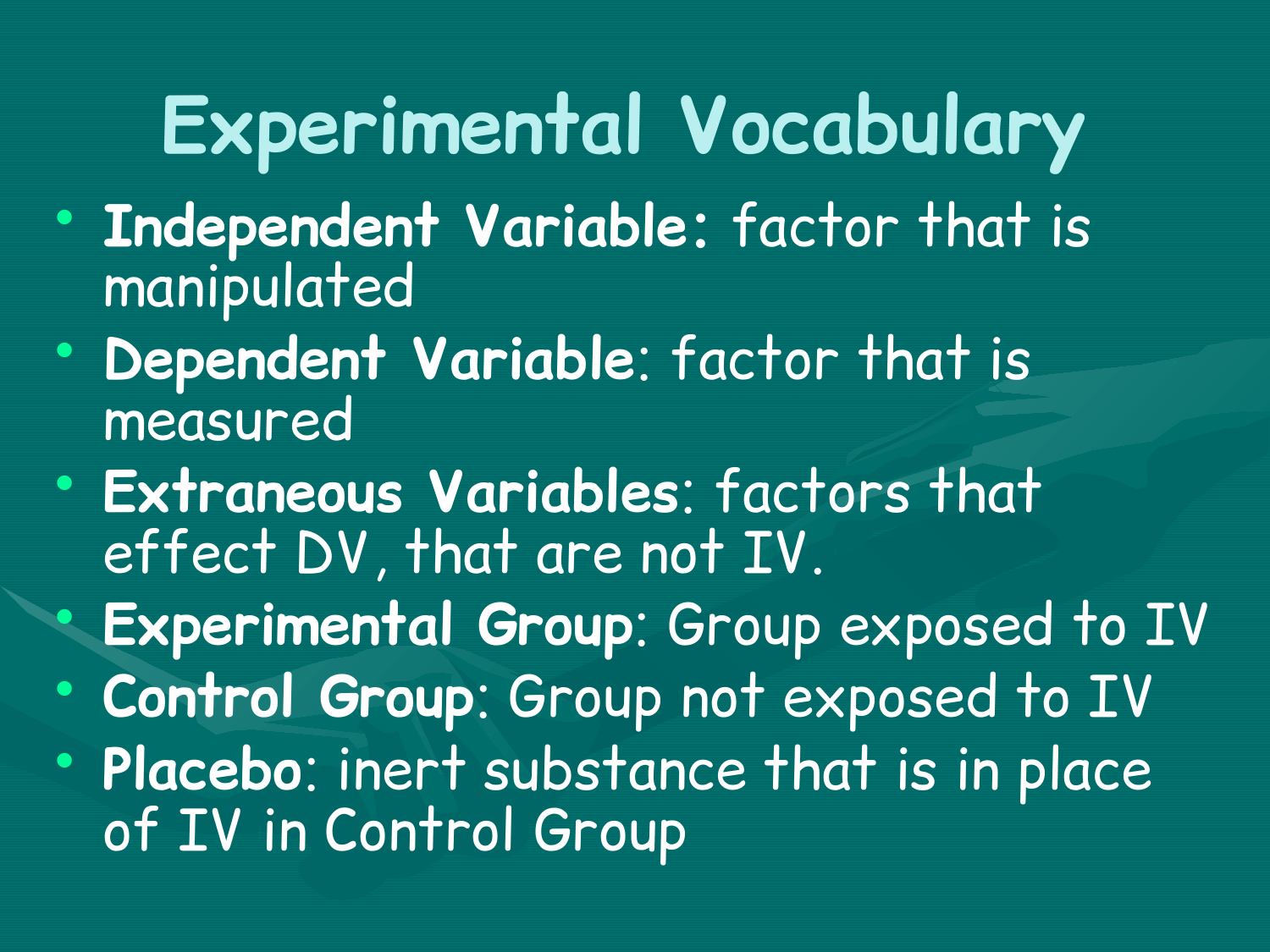

# Experimental Vocabulary
Independent Variable: factor that is manipulated
Dependent Variable: factor that is measured
Extraneous Variables: factors that effect DV, that are not IV.
Experimental Group: Group exposed to IV
Control Group: Group not exposed to IV
Placebo: inert substance that is in place of IV in Control Group